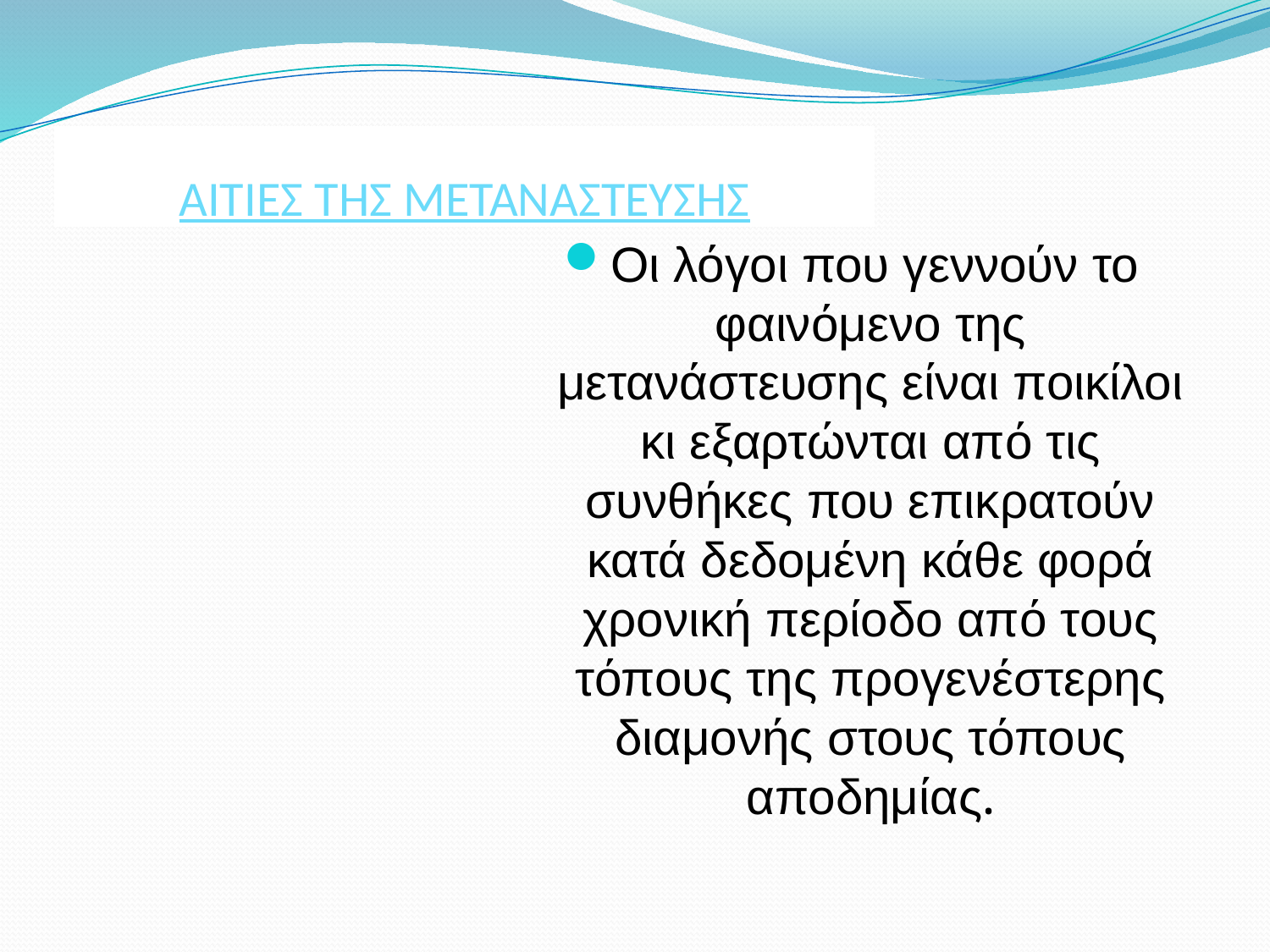

# ΑΙΤΙΕΣ ΤΗΣ ΜΕΤΑΝΑΣΤΕΥΣΗΣ
Οι λόγοι που γεννούν το φαινόμενο της μετανάστευσης είναι ποικίλοι κι εξαρτώνται από τις συνθήκες που επικρατούν κατά δεδομένη κάθε φορά χρονική περίοδο από τους τόπους της προγενέστερης διαμονής στους τόπους αποδημίας.